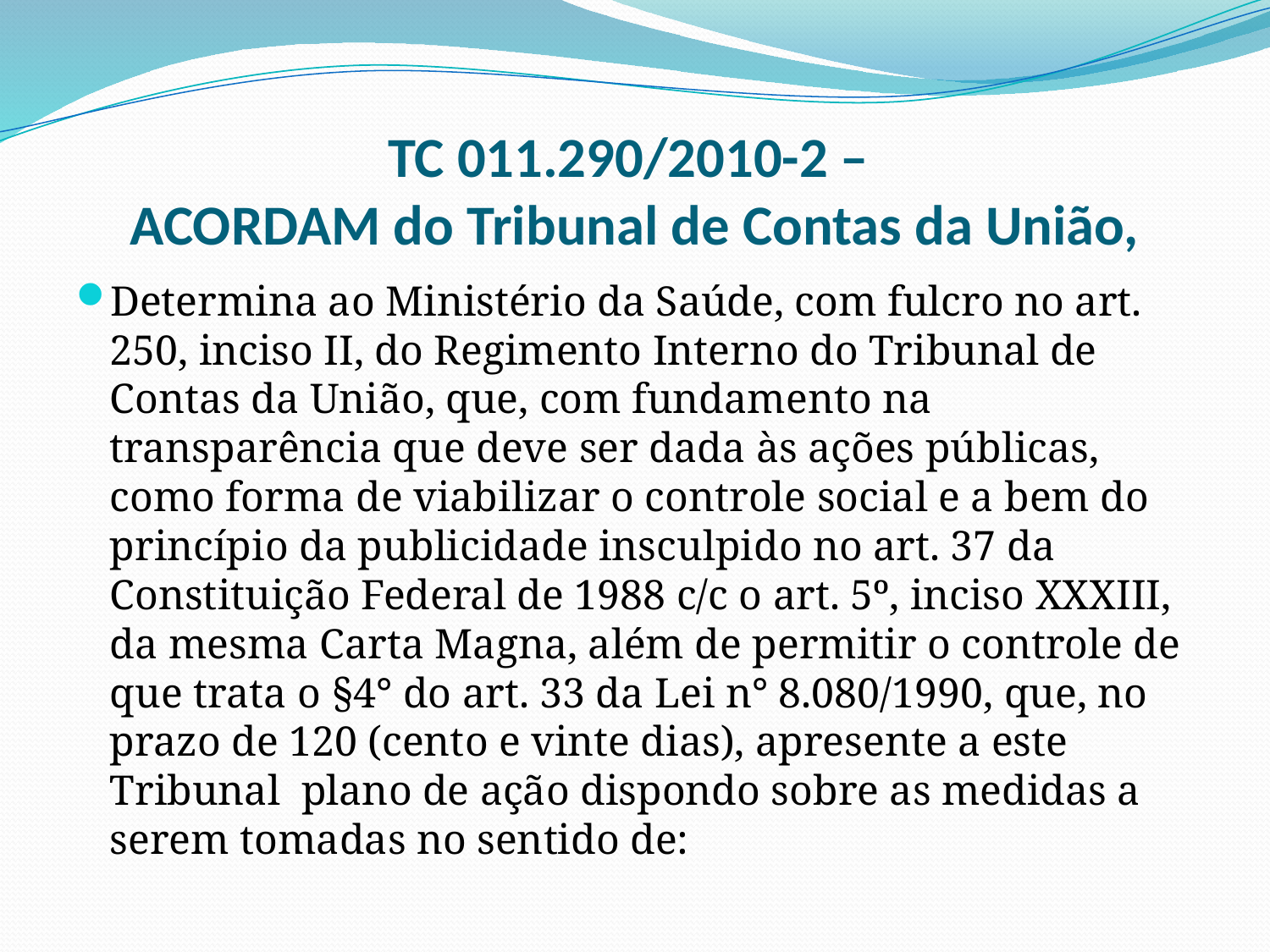

# TC 011.290/2010-2 – ACORDAM do Tribunal de Contas da União,
Determina ao Ministério da Saúde, com fulcro no art. 250, inciso II, do Regimento Interno do Tribunal de Contas da União, que, com fundamento na transparência que deve ser dada às ações públicas, como forma de viabilizar o controle social e a bem do princípio da publicidade insculpido no art. 37 da Constituição Federal de 1988 c/c o art. 5º, inciso XXXIII, da mesma Carta Magna, além de permitir o controle de que trata o §4° do art. 33 da Lei n° 8.080/1990, que, no prazo de 120 (cento e vinte dias), apresente a este Tribunal  plano de ação dispondo sobre as medidas a serem tomadas no sentido de: